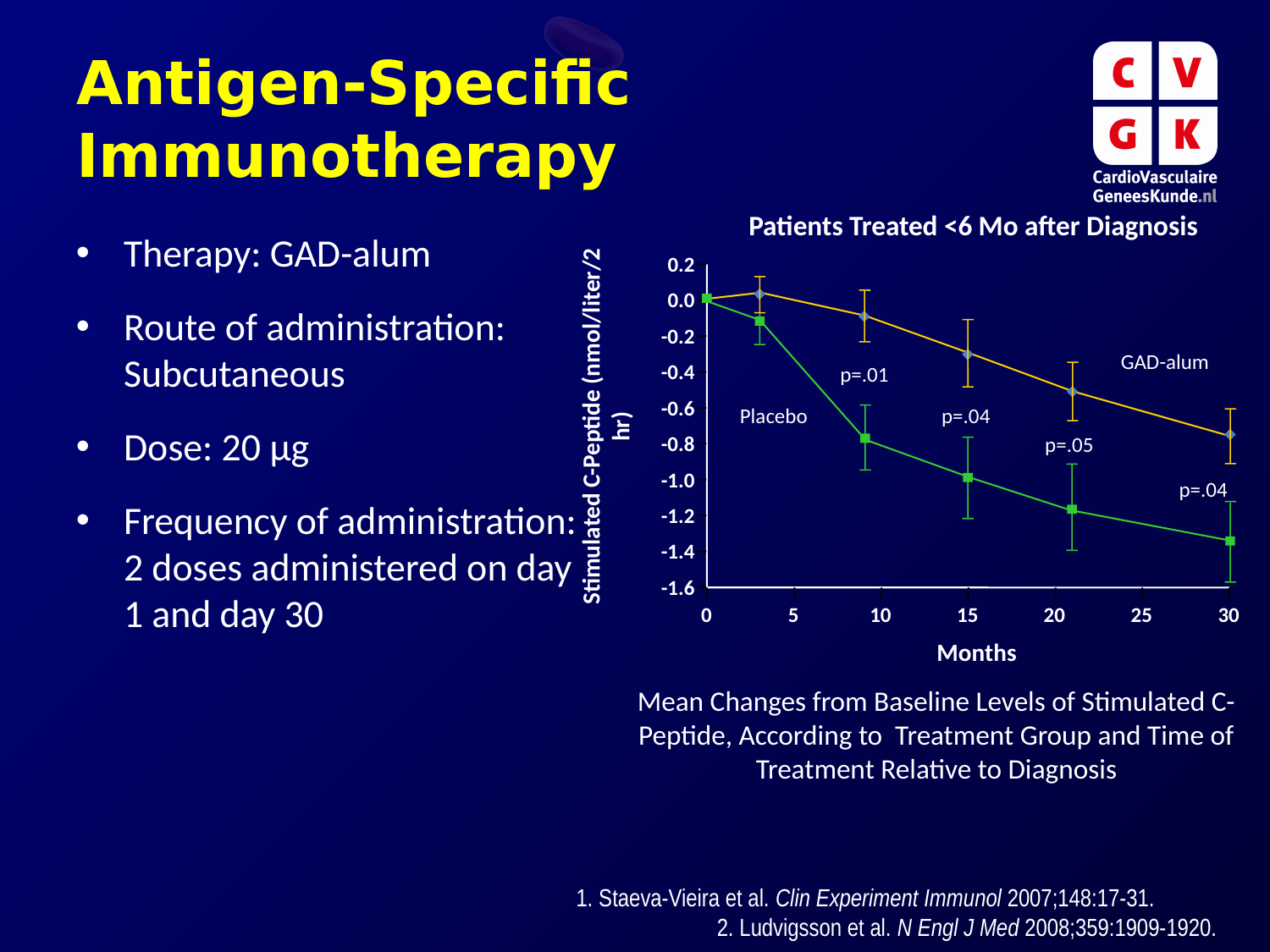

Antigen-Specific Immunotherapy
Patients Treated <6 Mo after Diagnosis
Therapy: GAD-alum
Route of administration: Subcutaneous
Dose: 20 µg
Frequency of administration: 2 doses administered on day 1 and day 30

0.2

0.0

-0.2

GAD-alum

-0.4
p=.01

-0.6
Stimulated C-Peptide (nmol/liter/2 hr)
Placebo
p=.04

-0.8
p=.05

-1.0

p=.04

-1.2

-1.4

-1.6

0
5
10
15
20
25
30
Months
Mean Changes from Baseline Levels of Stimulated C-Peptide, According to  Treatment Group and Time of Treatment Relative to Diagnosis

1. Staeva-Vieira et al. Clin Experiment Immunol 2007;148:17-31.
2. Ludvigsson et al. N Engl J Med 2008;359:1909-1920.